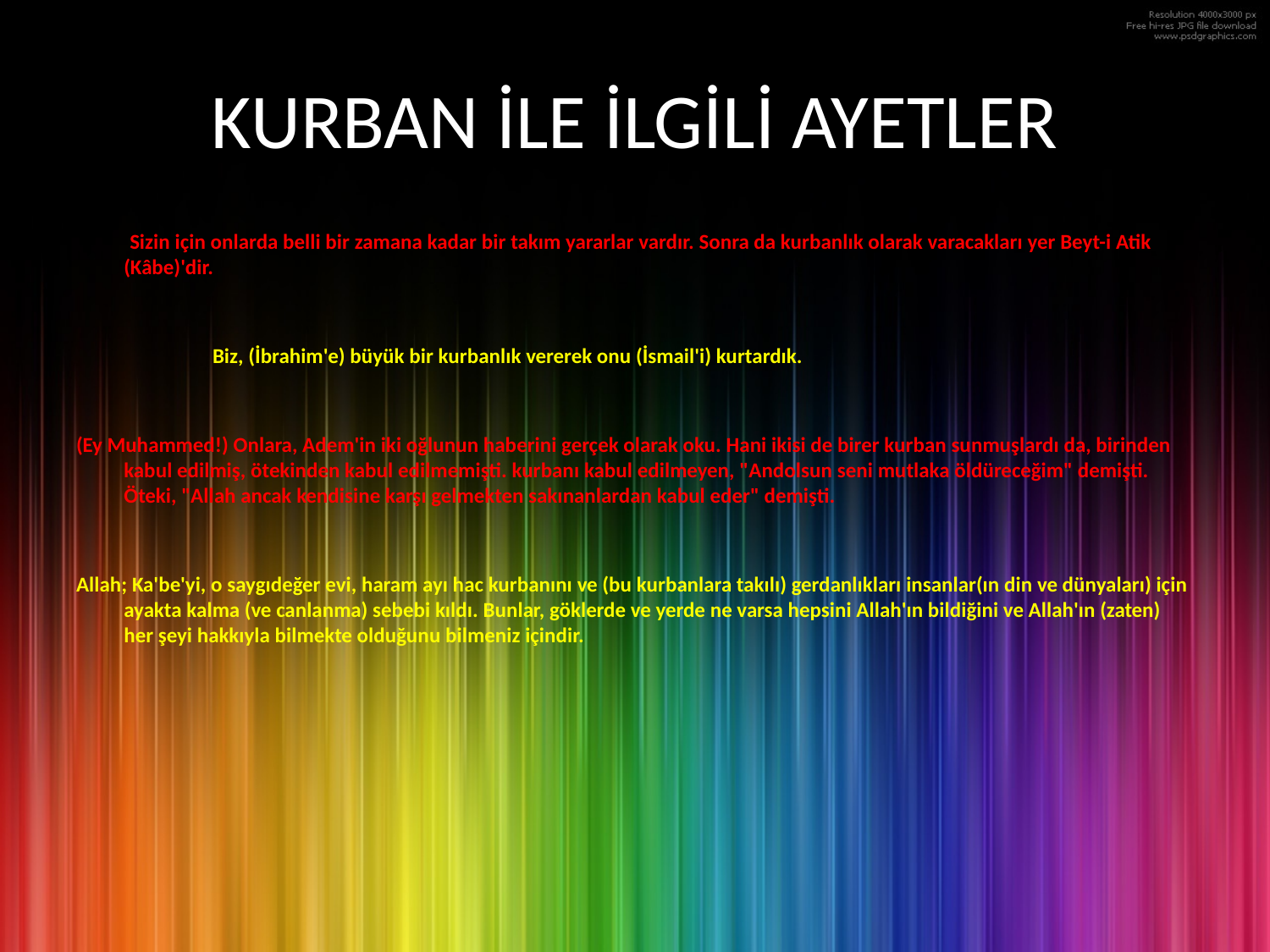

# KURBAN İLE İLGİLİ AYETLER
           Sizin için onlarda belli bir zamana kadar bir takım yararlar vardır. Sonra da kurbanlık olarak varacakları yer Beyt-i Atik (Kâbe)'dir.

                            Biz, (İbrahim'e) büyük bir kurbanlık vererek onu (İsmail'i) kurtardık.

(Ey Muhammed!) Onlara, Adem'in iki oğlunun haberini gerçek olarak oku. Hani ikisi de birer kurban sunmuşlardı da, birinden kabul edilmiş, ötekinden kabul edilmemişti. kurbanı kabul edilmeyen, "Andolsun seni mutlaka öldüreceğim" demişti. Öteki, "Allah ancak kendisine karşı gelmekten sakınanlardan kabul eder" demişti.

Allah; Ka'be'yi, o saygıdeğer evi, haram ayı hac kurbanını ve (bu kurbanlara takılı) gerdanlıkları insanlar(ın din ve dünyaları) için ayakta kalma (ve canlanma) sebebi kıldı. Bunlar, göklerde ve yerde ne varsa hepsini Allah'ın bildiğini ve Allah'ın (zaten) her şeyi hakkıyla bilmekte olduğunu bilmeniz içindir.